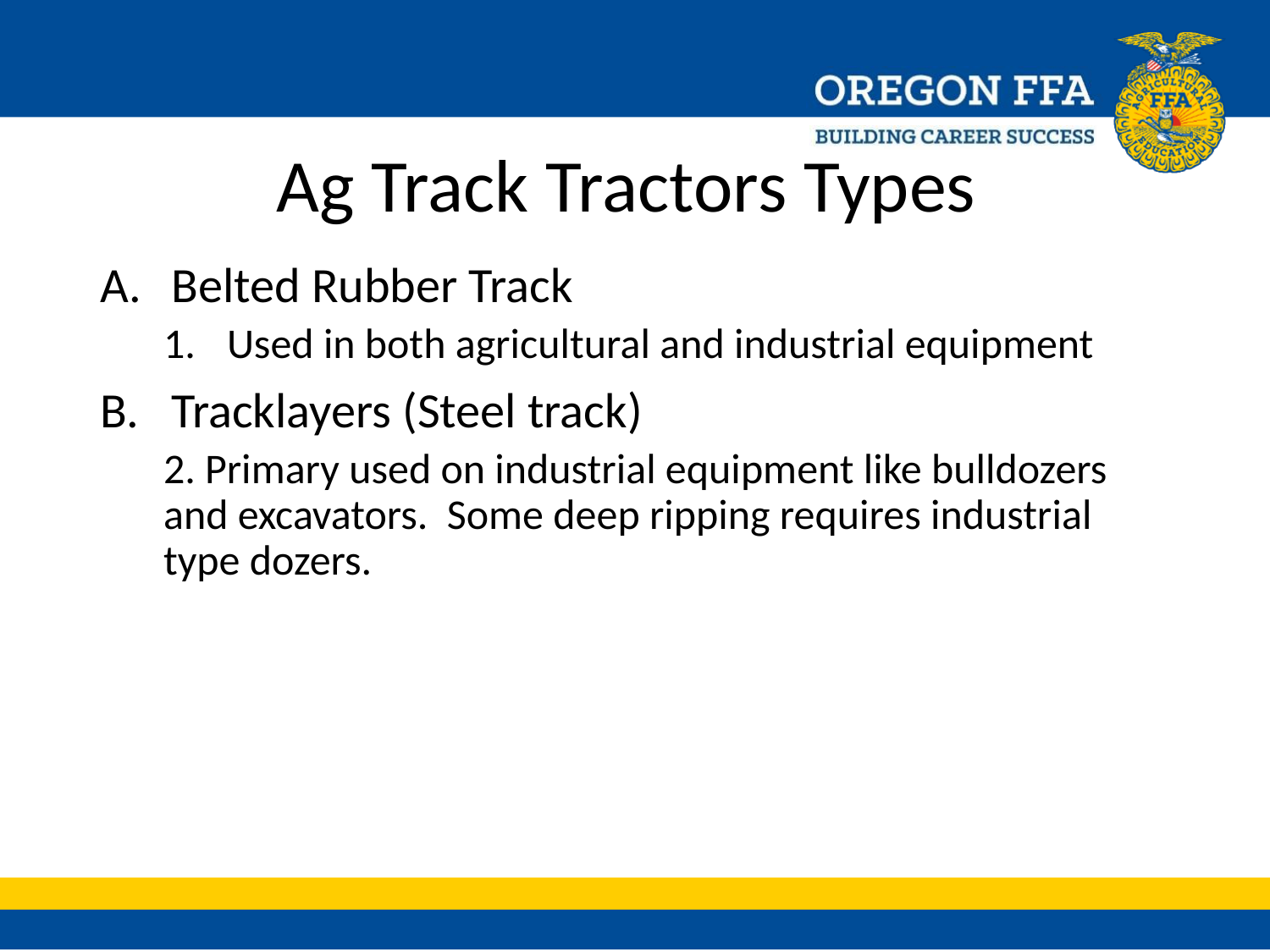

# Ag Track Tractors Types
Belted Rubber Track
Used in both agricultural and industrial equipment
Tracklayers (Steel track)
2. Primary used on industrial equipment like bulldozers and excavators.  Some deep ripping requires industrial type dozers.